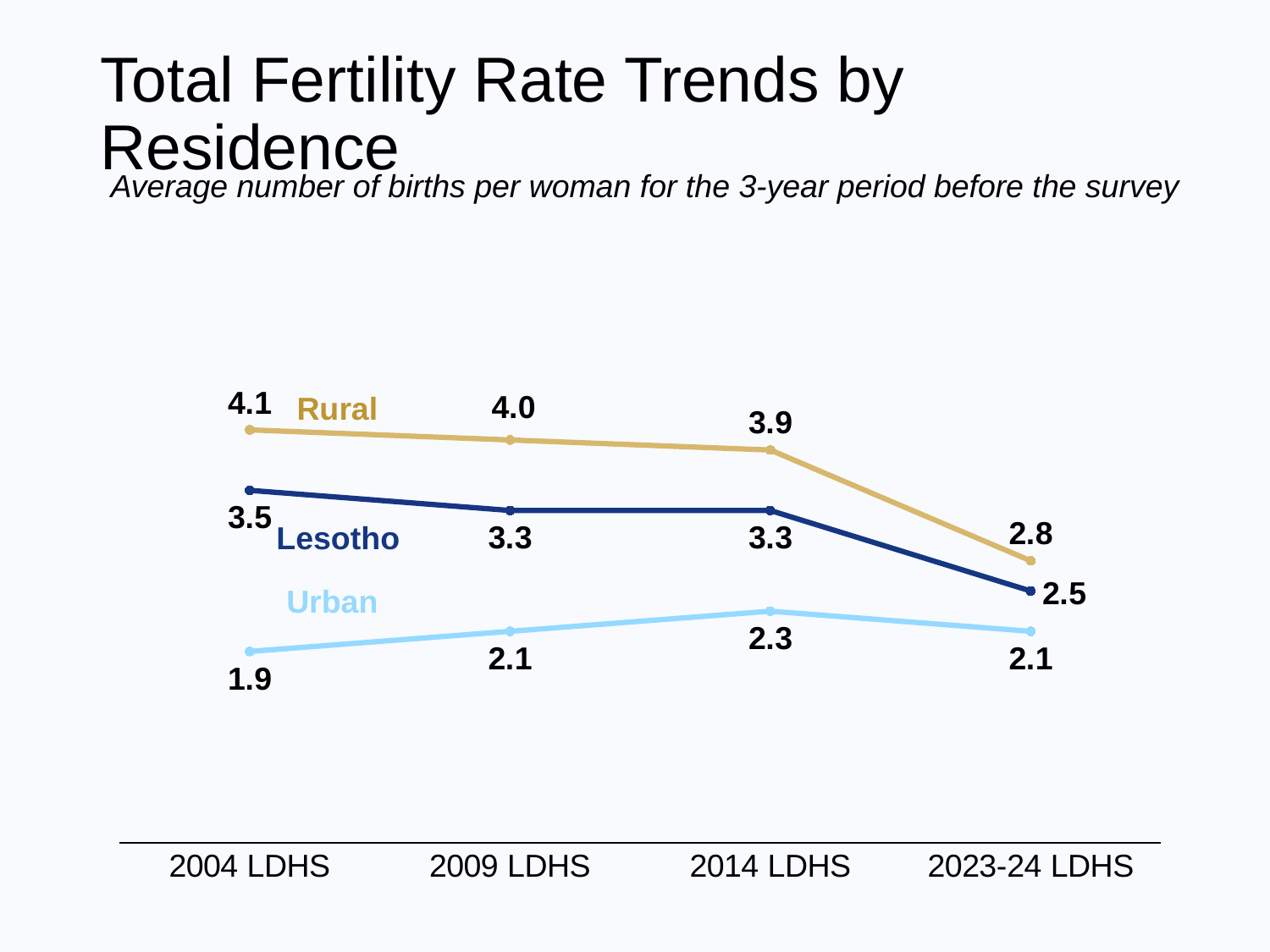

# Total Fertility Rate Trends by Residence
Average number of births per woman for the 3-year period before the survey

### Chart

| Category | Lesotho | Urban | Rural |
|---|---|---|---|
| 2004 LDHS | 3.5 | 1.9 | 4.1 |
| 2009 LDHS | 3.3 | 2.1 | 4.0 |
| 2014 LDHS | 3.3 | 2.3 | 3.9 |
| 2023-24 LDHS | 2.5 | 2.1 | 2.8 |
Rural
Lesotho
Urban